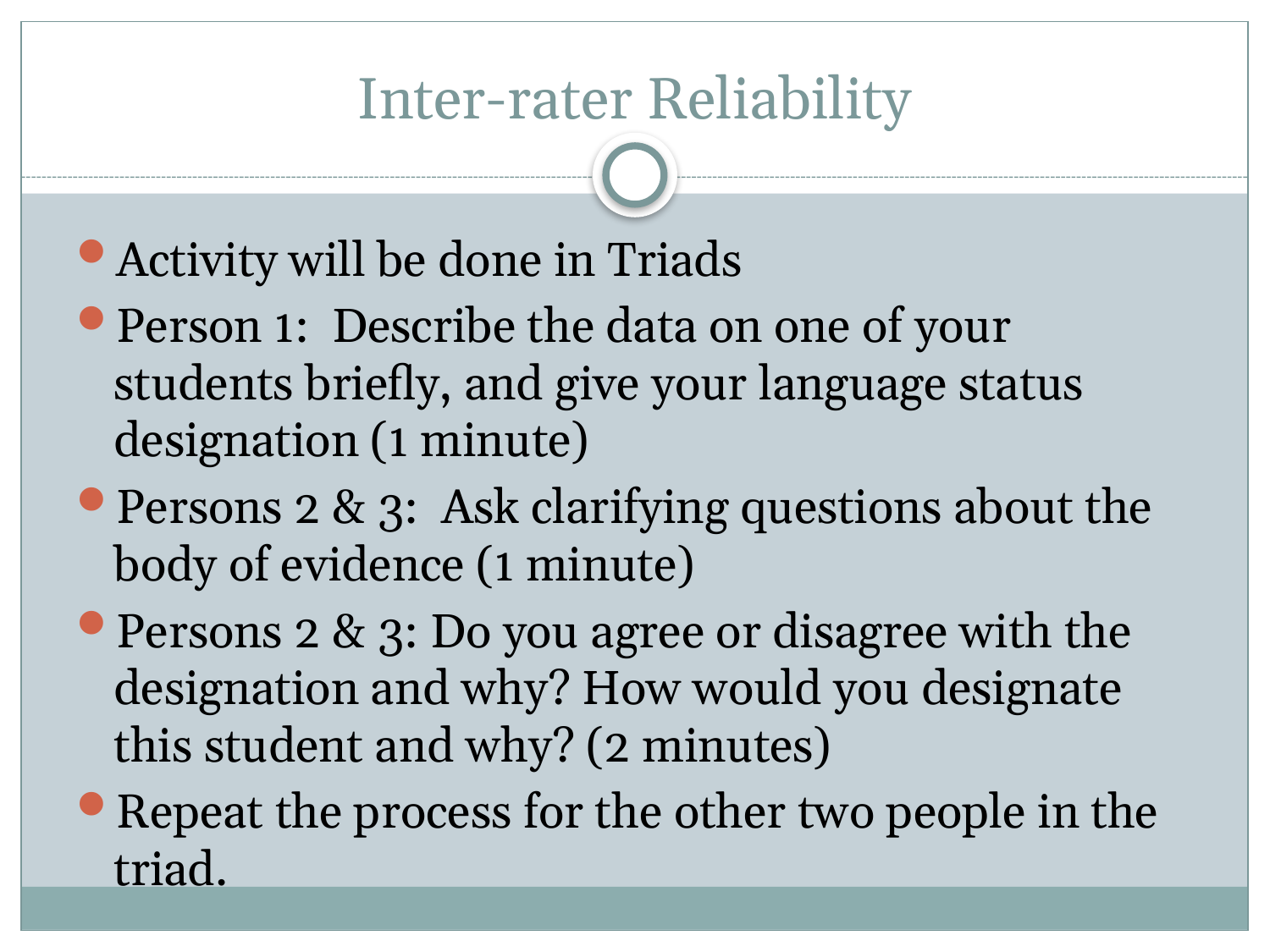

# Inter-rater Reliability
Activity will be done in Triads
Person 1:  Describe the data on one of your students briefly, and give your language status designation (1 minute)
Persons 2 & 3:  Ask clarifying questions about the body of evidence (1 minute)
Persons 2 & 3: Do you agree or disagree with the designation and why? How would you designate this student and why? (2 minutes)
Repeat the process for the other two people in the triad.